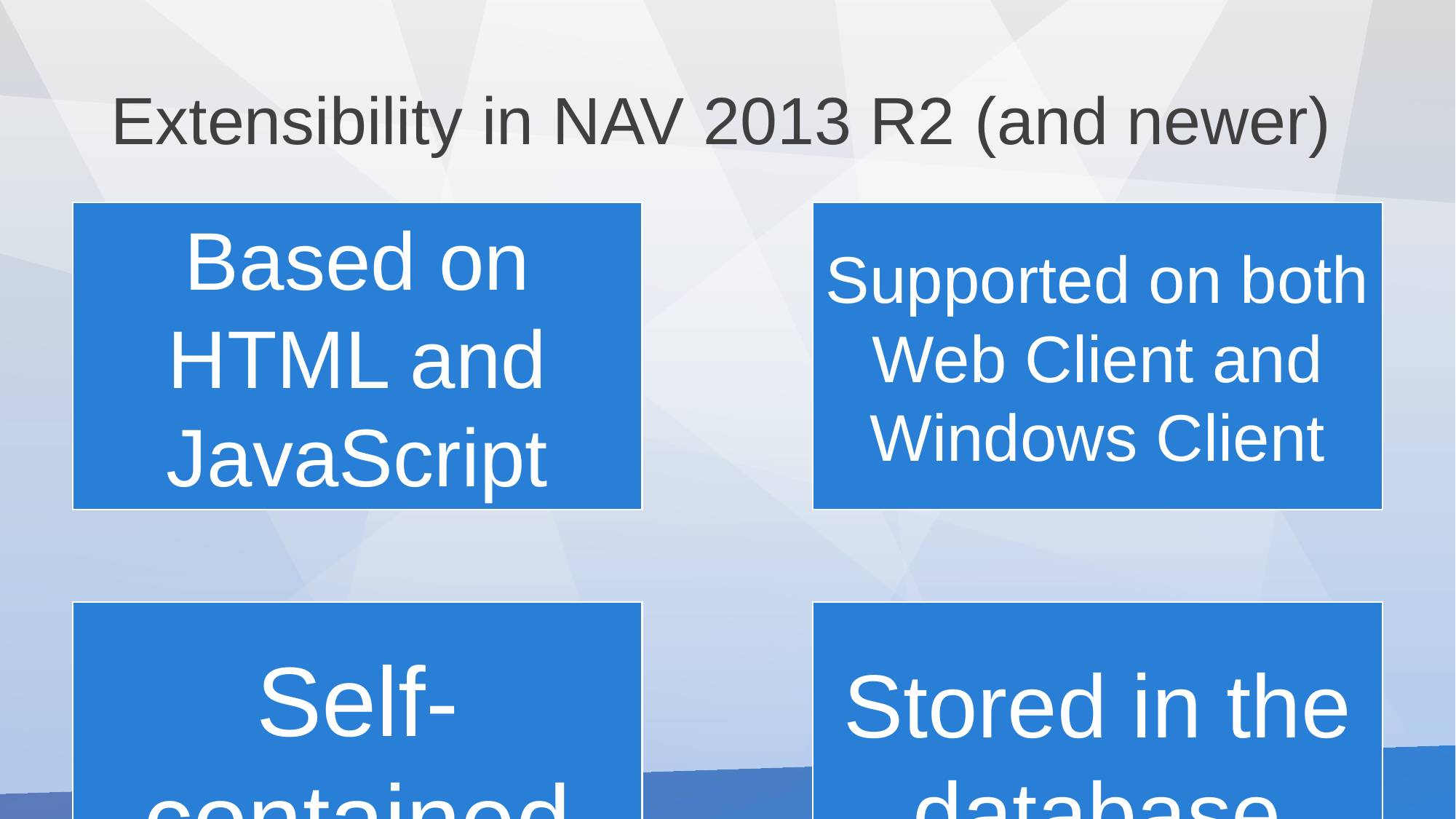

# Extensibility in NAV 2013 R2 (and newer)
Based on HTML and JavaScript
Supported on both Web Client and Windows Client